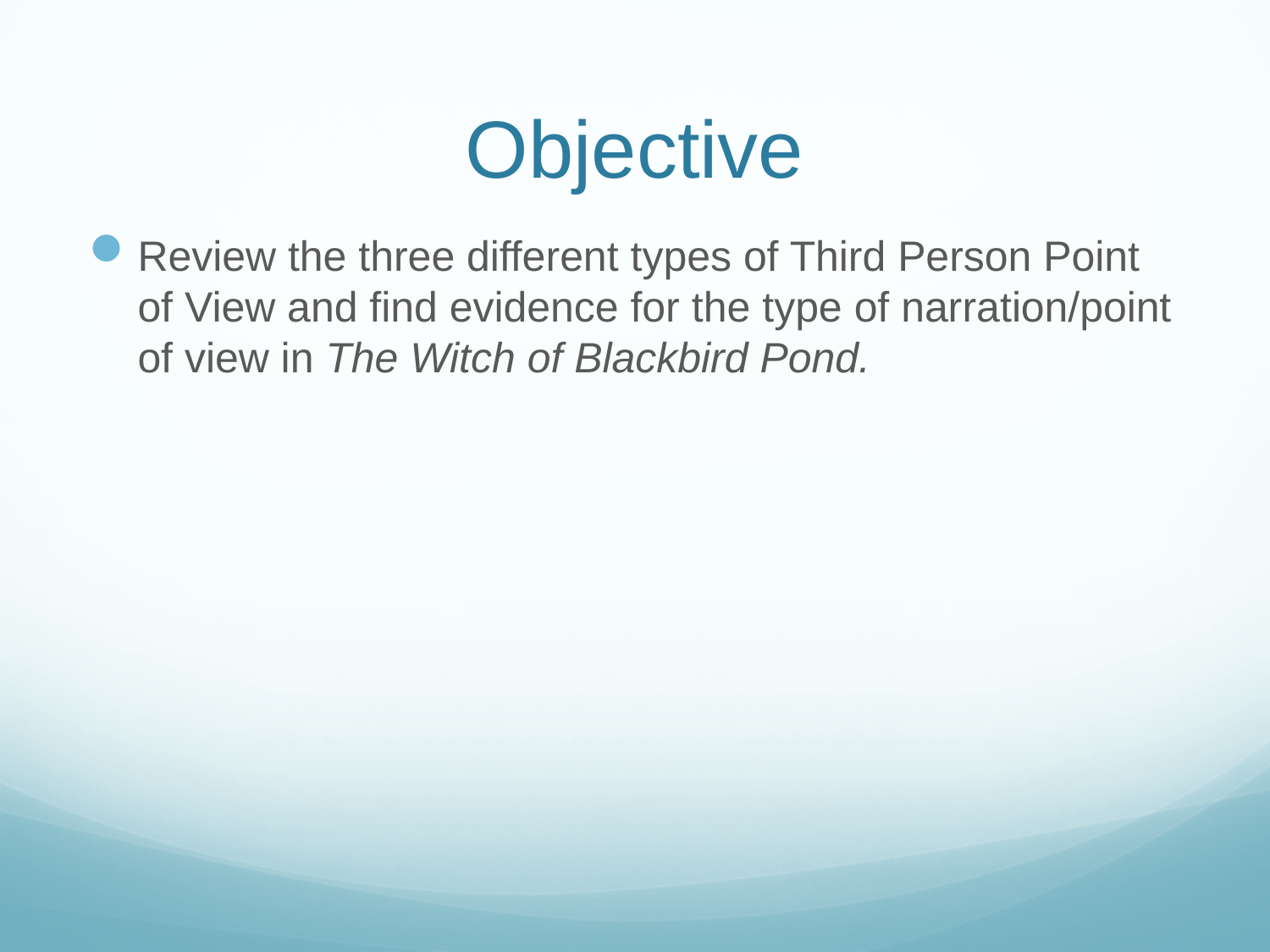

# Objective
Review the three different types of Third Person Point of View and find evidence for the type of narration/point of view in The Witch of Blackbird Pond.